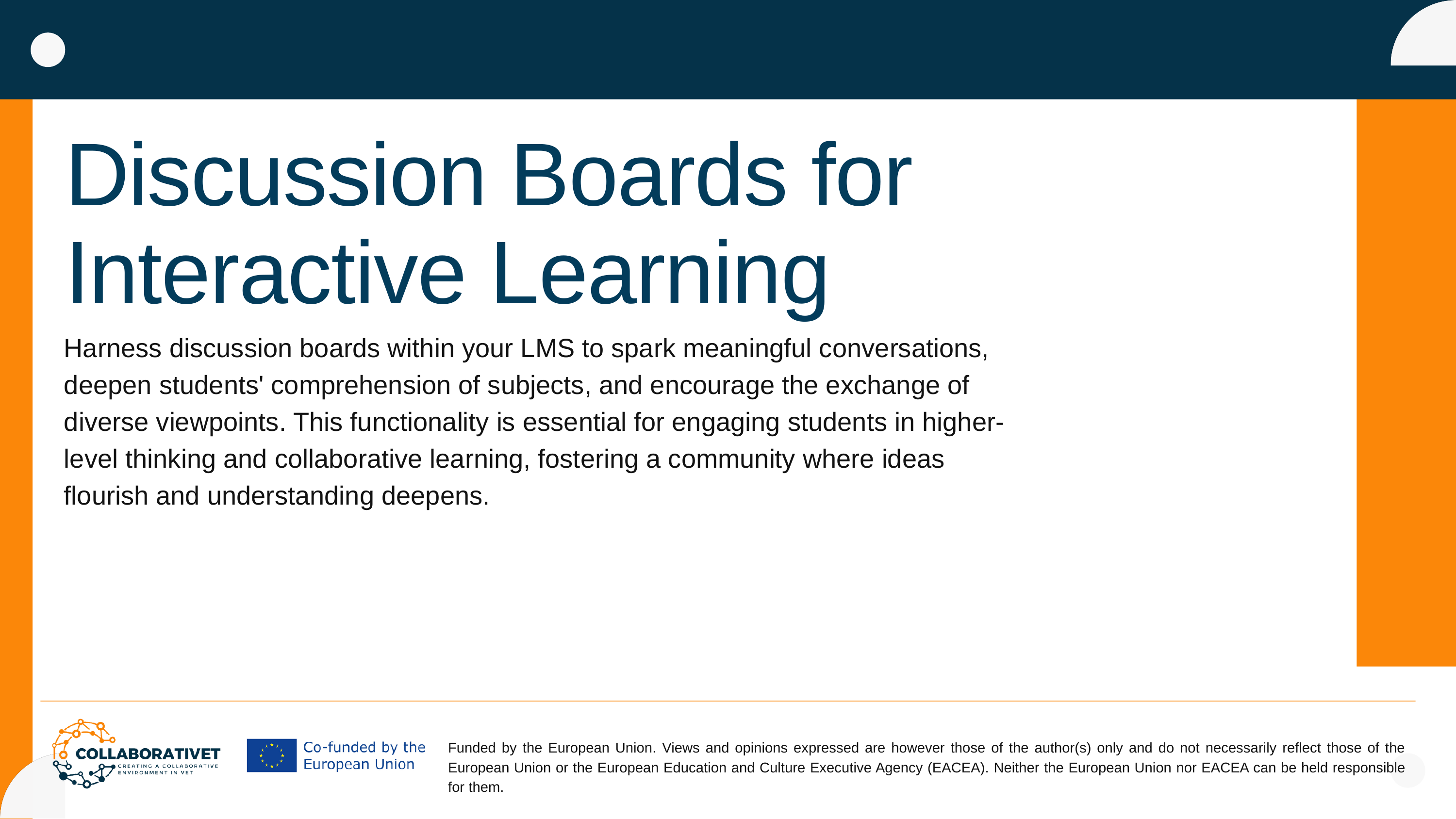

Discussion Boards for Interactive Learning
Harness discussion boards within your LMS to spark meaningful conversations, deepen students' comprehension of subjects, and encourage the exchange of diverse viewpoints. This functionality is essential for engaging students in higher-level thinking and collaborative learning, fostering a community where ideas flourish and understanding deepens.

Funded by the European Union. Views and opinions expressed are however those of the author(s) only and do not necessarily reflect those of the European Union or the European Education and Culture Executive Agency (EACEA). Neither the European Union nor EACEA can be held responsible for them.